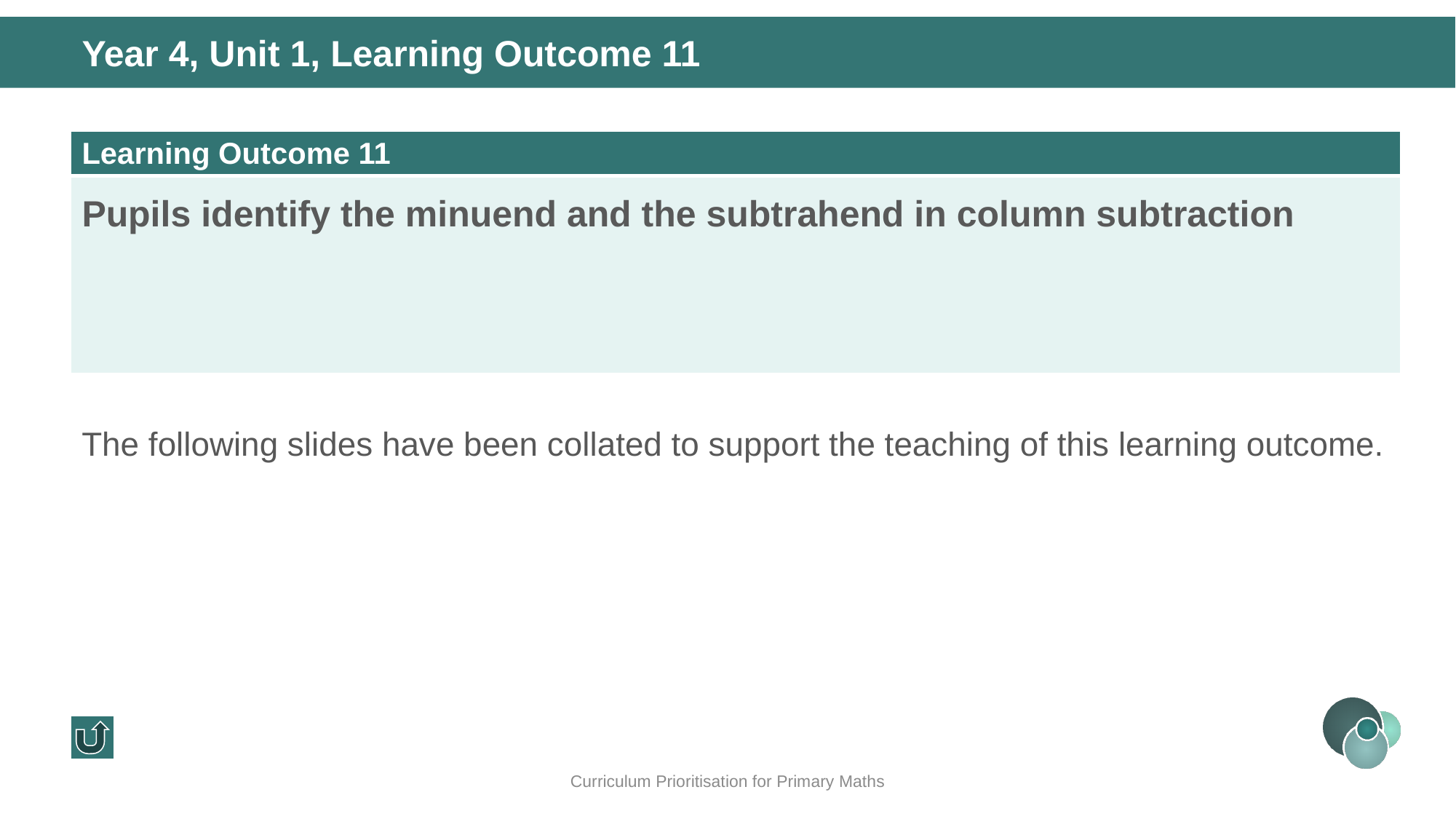

Year 4, Unit 1, Learning Outcome 11
| Learning Outcome 11 |
| --- |
| Pupils identify the minuend and the subtrahend in column subtraction |
The following slides have been collated to support the teaching of this learning outcome.

Curriculum Prioritisation for Primary Maths